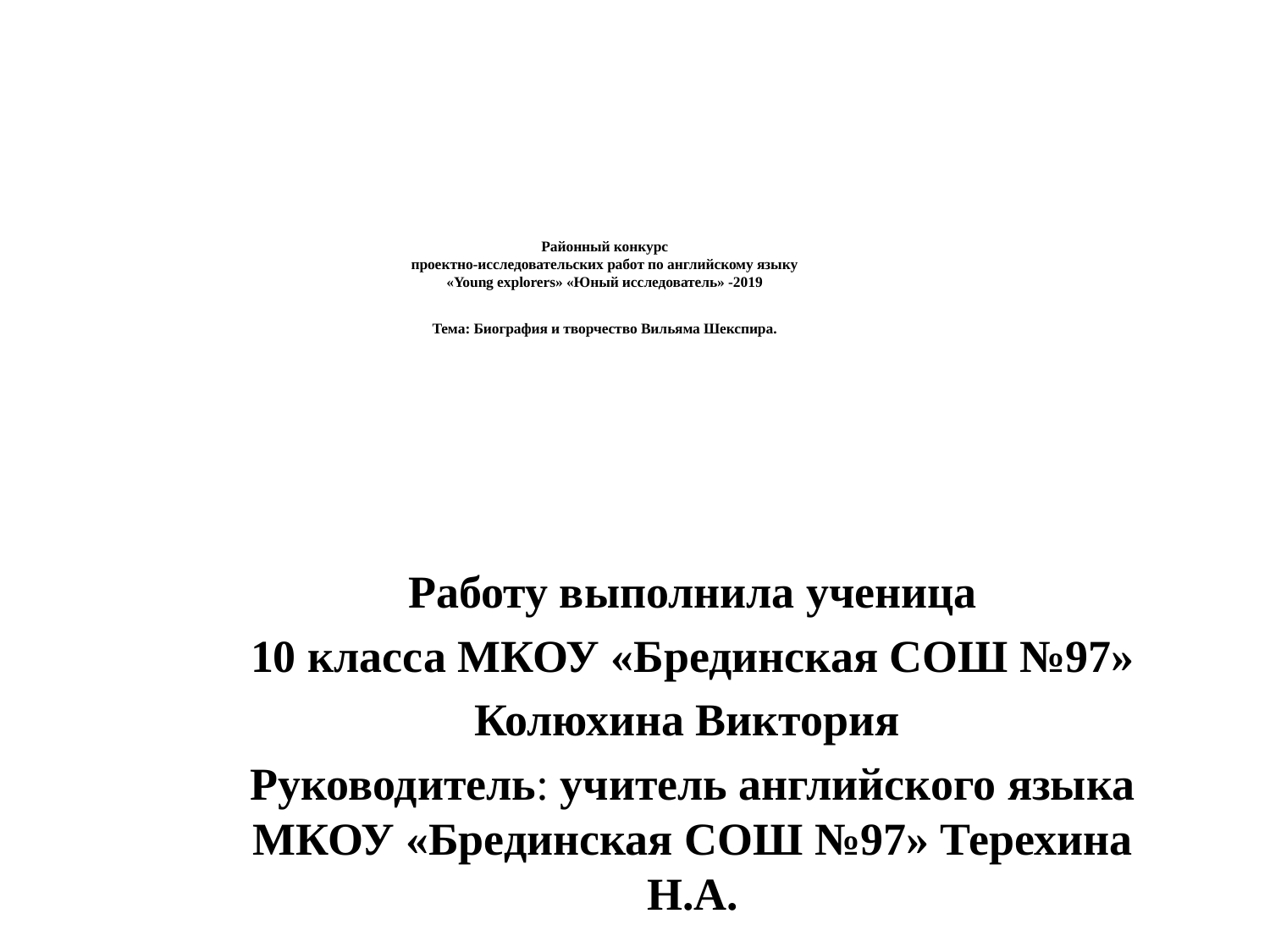

# Районный конкурс проектно-исследовательских работ по английскому языку «Young explorers» «Юный исследователь» -2019    Тема: Биография и творчество Вильяма Шекспира.
Работу выполнила ученица
10 класса МКОУ «Брединская СОШ №97»
Колюхина Виктория
Руководитель: учитель английского языка МКОУ «Брединская СОШ №97» Терехина Н.А.